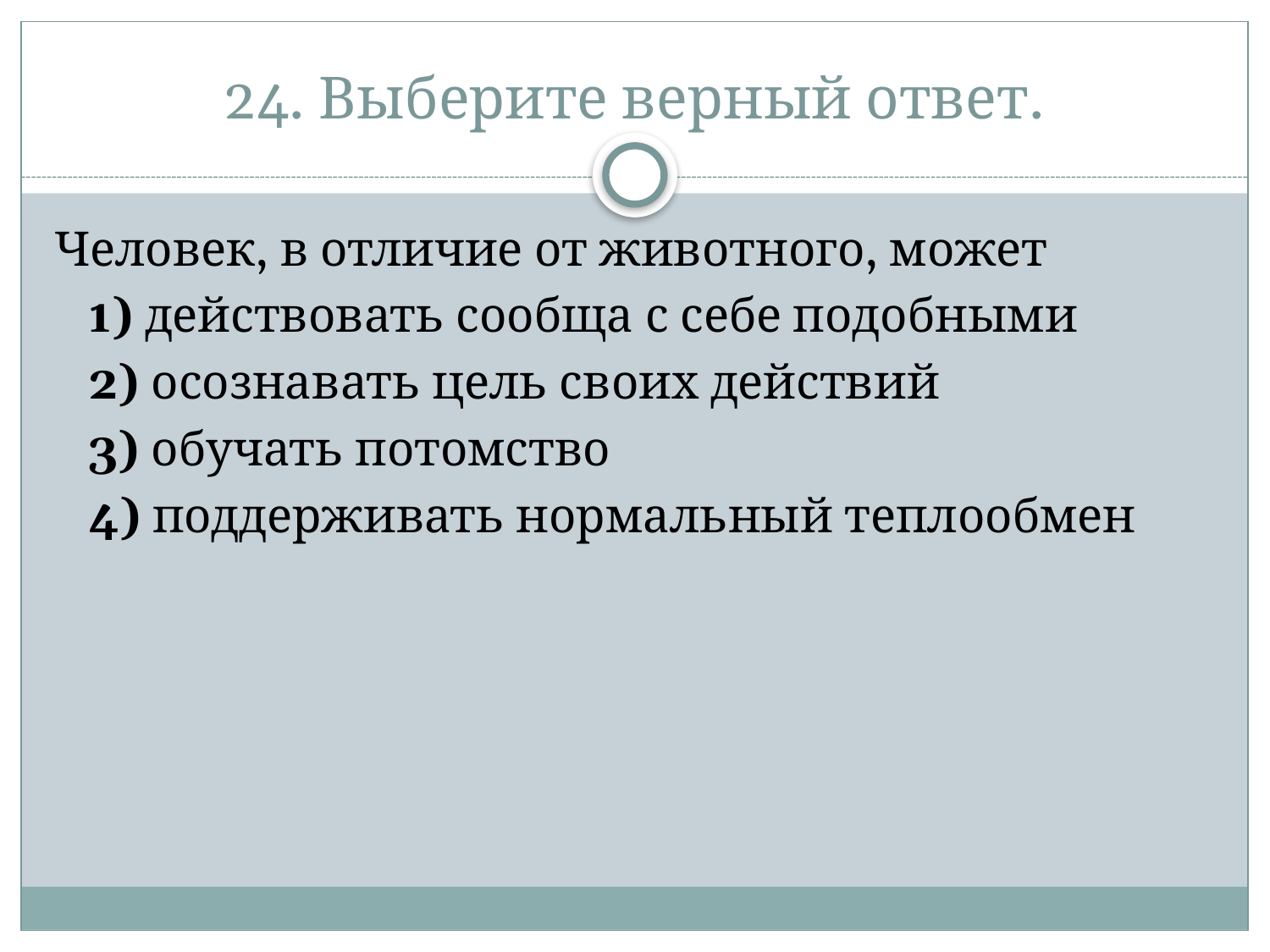

# 24. Выберите верный ответ.
Человек, в отличие от животного, может
   1) действовать сообща с себе подобными
   2) осознавать цель своих действий
   3) обучать потомство
   4) поддерживать нормальный теплообмен